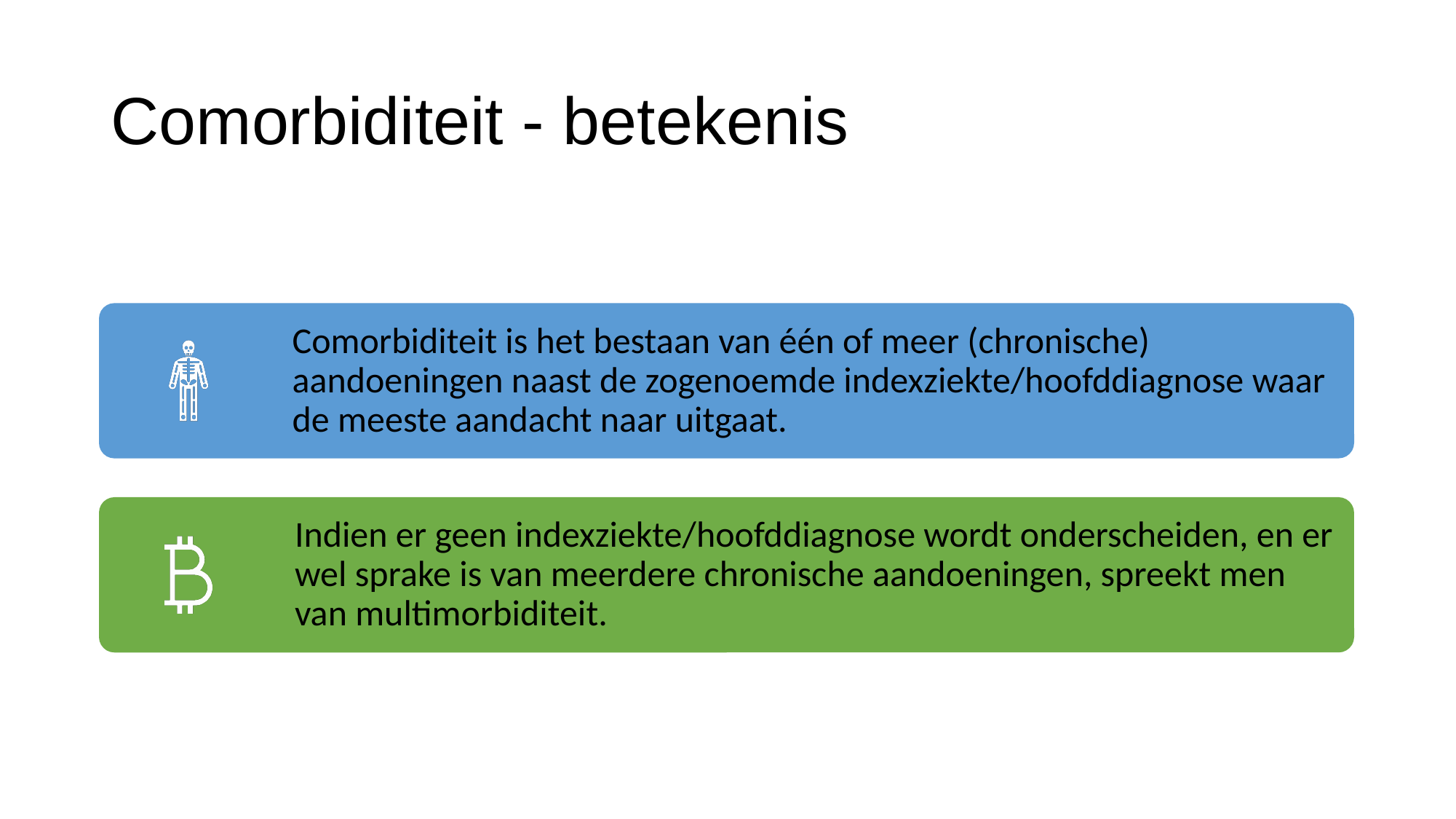

# Comorbiditeit - betekenis
Comorbiditeit is het bestaan van één of meer (chronische) aandoeningen naast de zogenoemde indexziekte/hoofddiagnose waar de meeste aandacht naar uitgaat.
Indien er geen indexziekte/hoofddiagnose wordt onderscheiden, en er wel sprake is van meerdere chronische aandoeningen, spreekt men van multimorbiditeit.